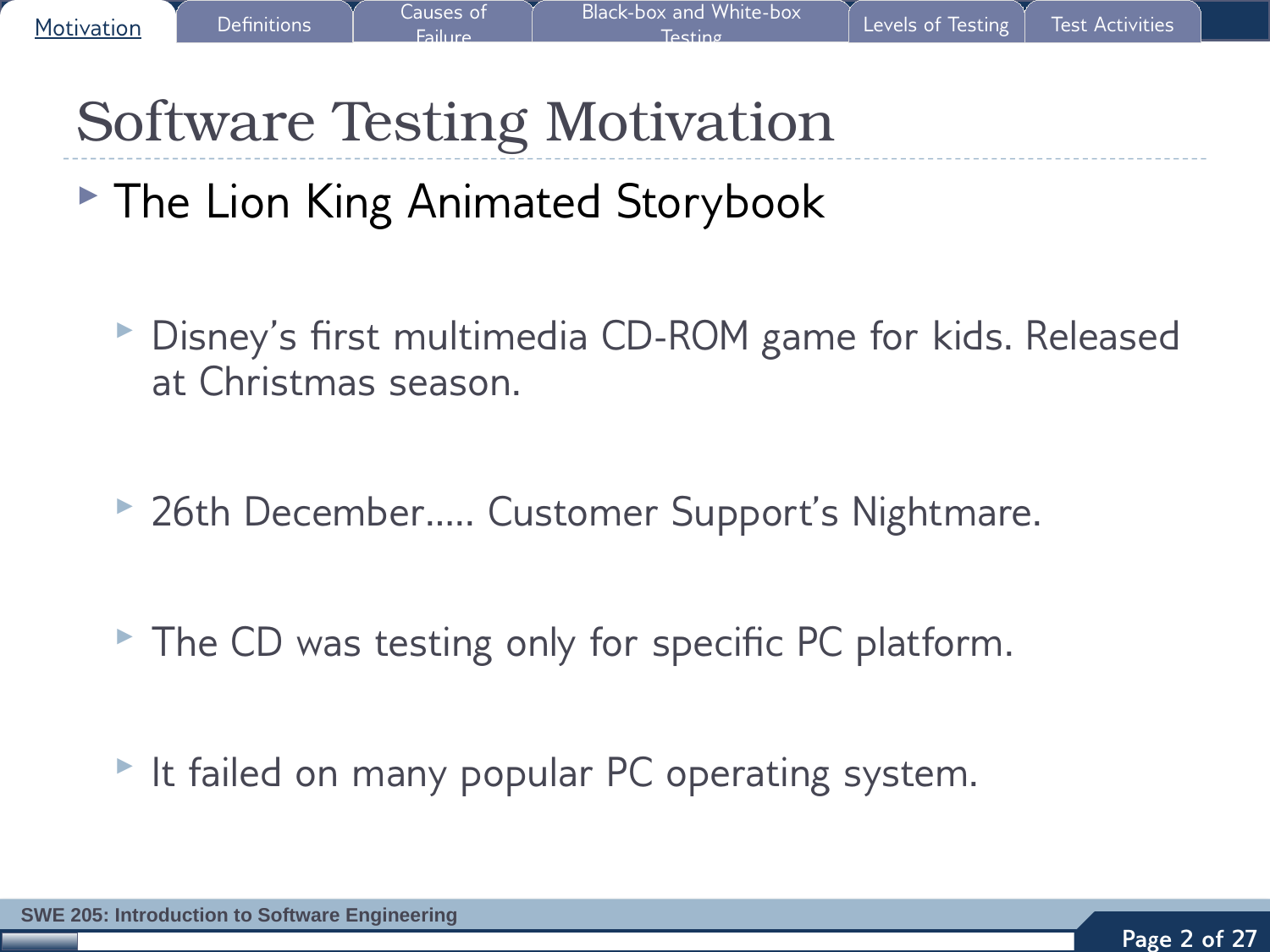

Motivation
Definitions
Causes of Failure
Black-box and White-box Testing
Levels of Testing
Test Activities
# Software Testing Motivation
The Lion King Animated Storybook

Disney’s first multimedia CD-ROM game for kids. Released at Christmas season.

26th December….. Customer Support’s Nightmare.

The CD was testing only for specific PC platform.

It failed on many popular PC operating system.

2
Page 2 of 27